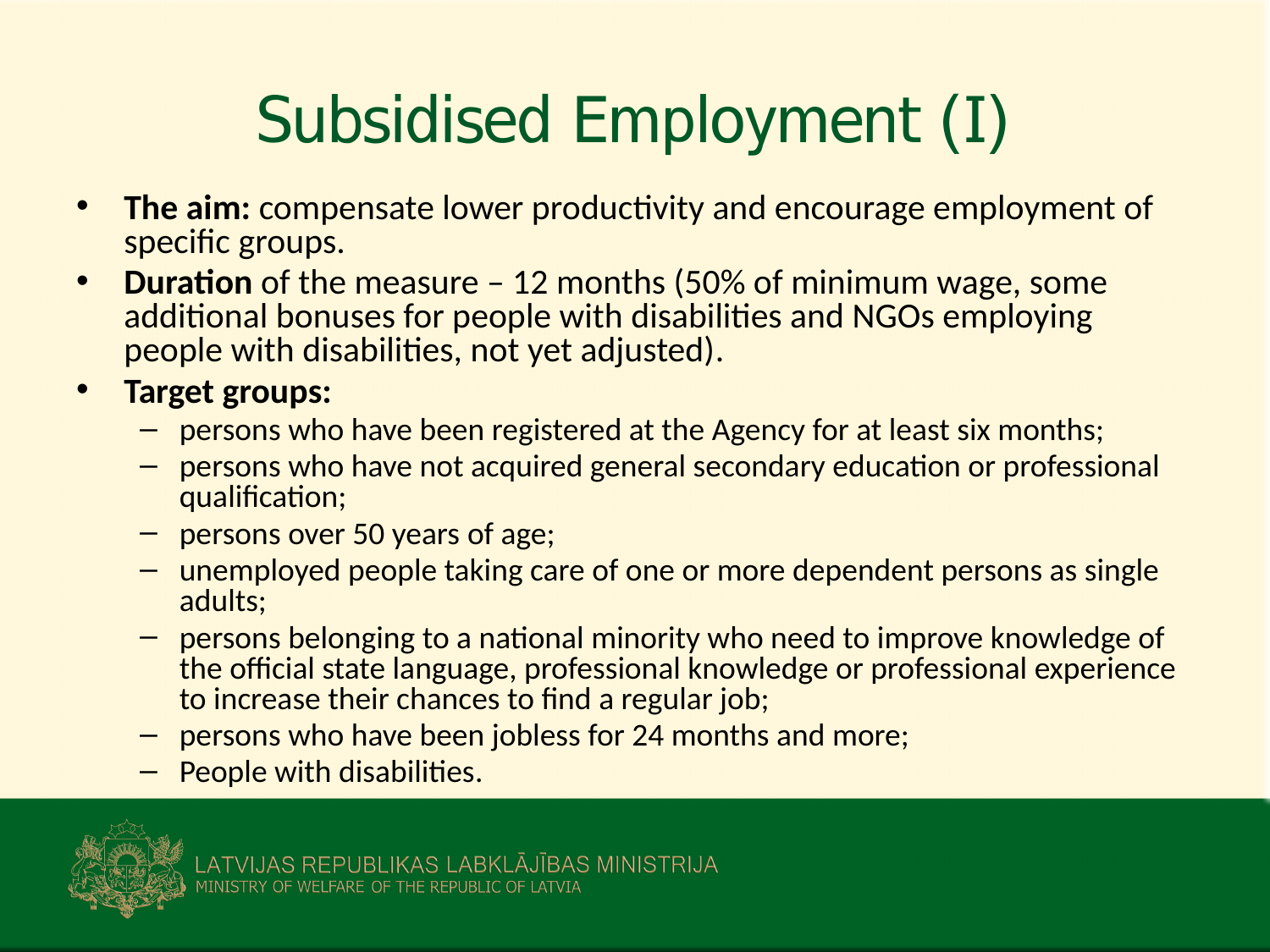

# Subsidised Employment (I)
The aim: compensate lower productivity and encourage employment of specific groups.
Duration of the measure – 12 months (50% of minimum wage, some additional bonuses for people with disabilities and NGOs employing people with disabilities, not yet adjusted).
Target groups:
persons who have been registered at the Agency for at least six months;
persons who have not acquired general secondary education or professional qualification;
persons over 50 years of age;
unemployed people taking care of one or more dependent persons as single adults;
persons belonging to a national minority who need to improve knowledge of the official state language, professional knowledge or professional experience to increase their chances to find a regular job;
persons who have been jobless for 24 months and more;
People with disabilities.